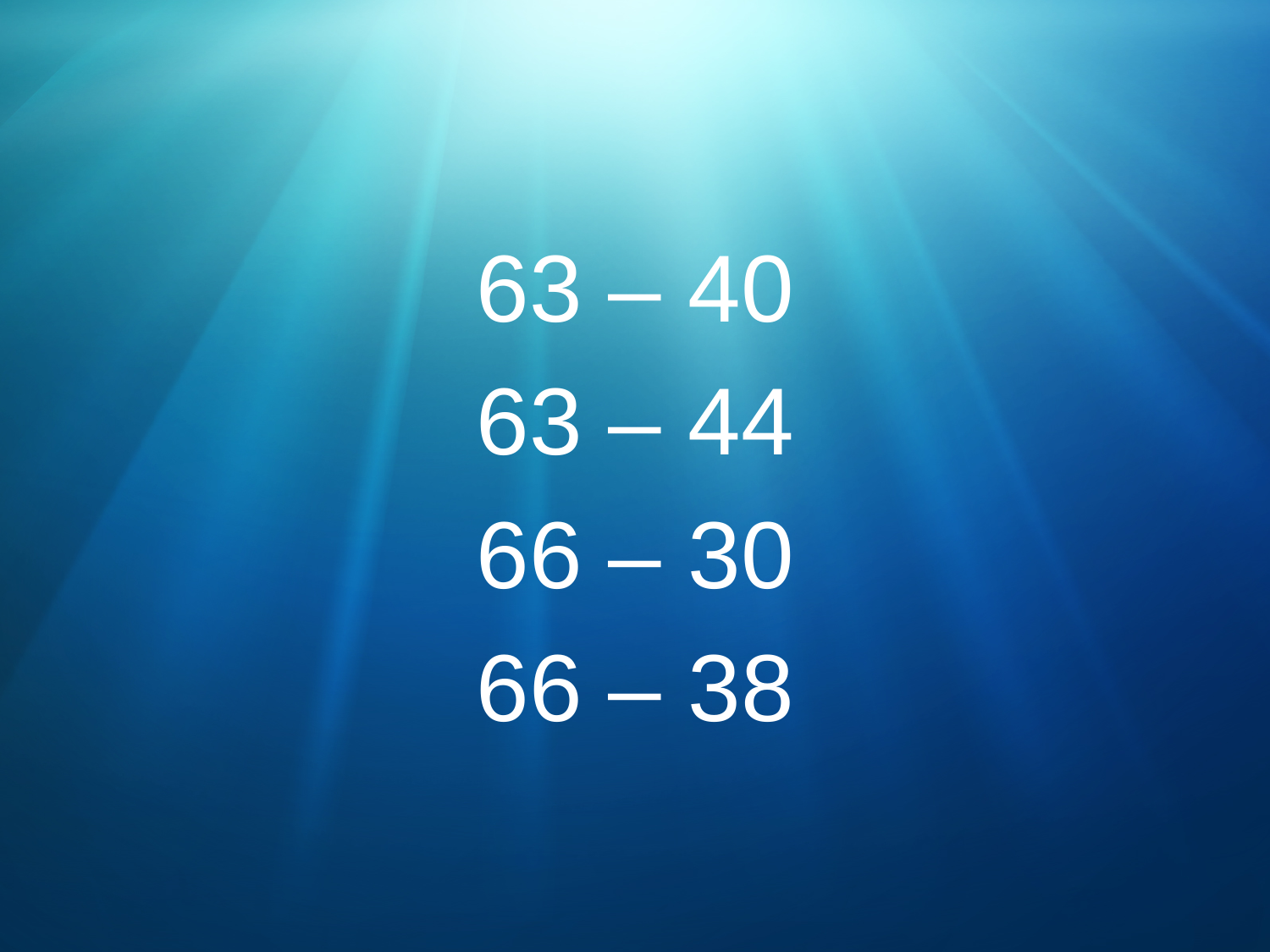

63 – 40
63 – 44
66 – 30
66 – 38